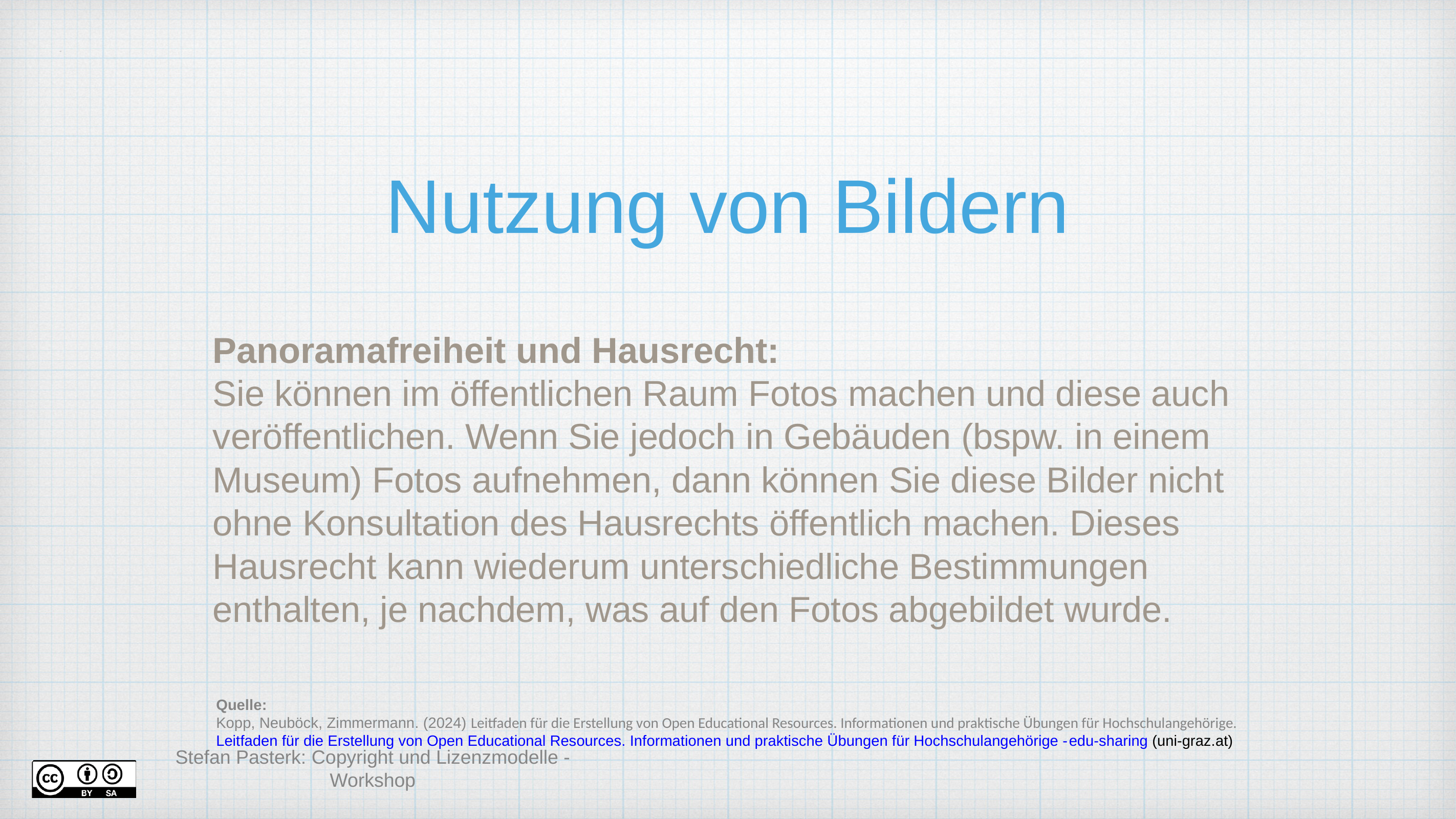

# Nutzung von Bildern
Panoramafreiheit und Hausrecht:
Sie können im öffentlichen Raum Fotos machen und diese auch veröffentlichen. Wenn Sie jedoch in Gebäuden (bspw. in einem Museum) Fotos aufnehmen, dann können Sie diese Bilder nicht ohne Konsultation des Hausrechts öffentlich machen. Dieses Hausrecht kann wiederum unterschiedliche Bestimmungen enthalten, je nachdem, was auf den Fotos abgebildet wurde.
Quelle:
Kopp, Neuböck, Zimmermann. (2024) Leitfaden für die Erstellung von Open Educational Resources. Informationen und praktische Übungen für Hochschulangehörige. Leitfaden für die Erstellung von Open Educational Resources. Informationen und praktische Übungen für Hochschulangehörige -edu-sharing (uni-graz.at)
Stefan Pasterk: Copyright und Lizenzmodelle - Workshop